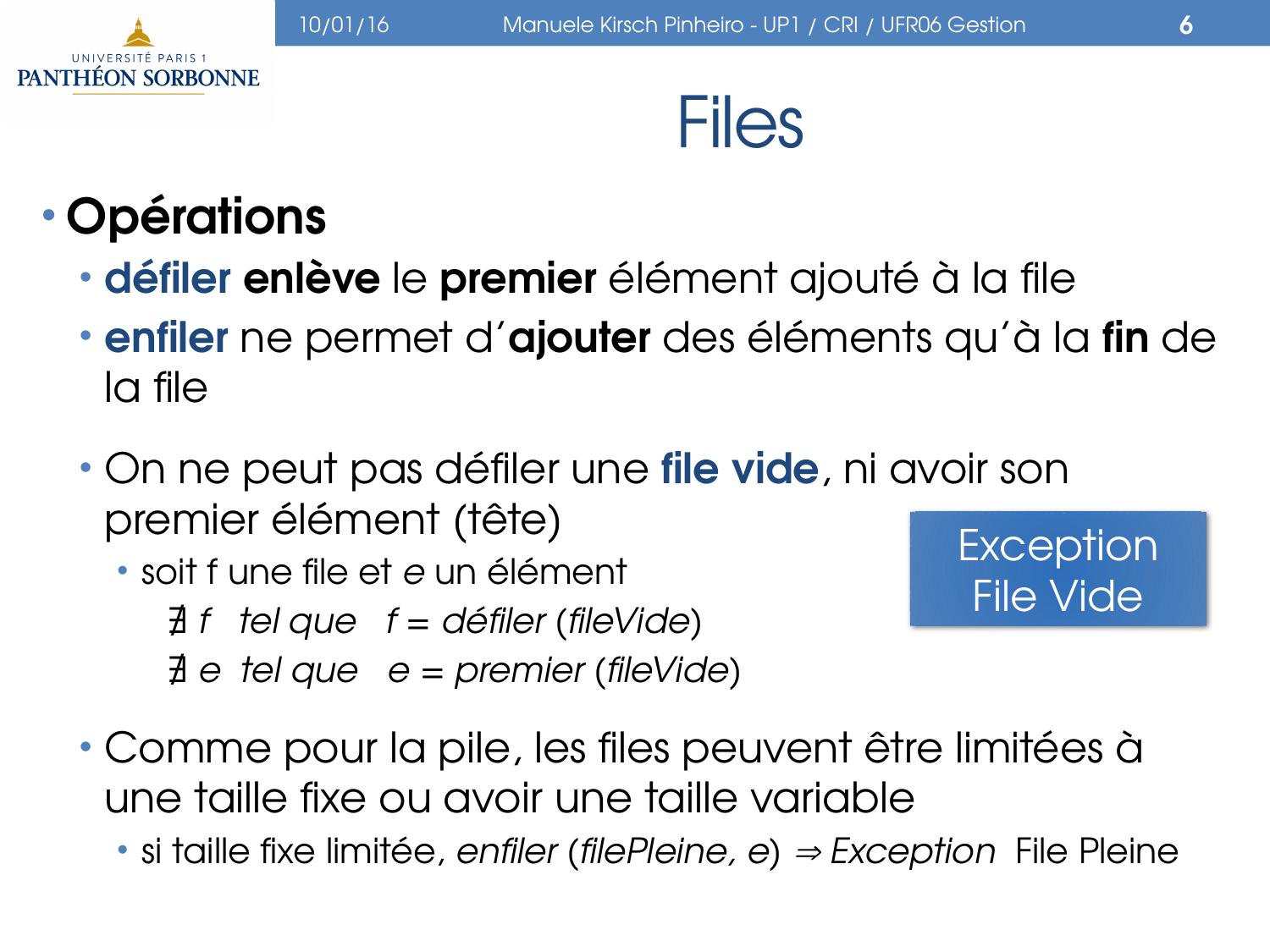

10/01/16
Manuele Kirsch Pinheiro - UP1 / CRI / UFR06 Gestion
6
# Files
Opérations
défiler enlève le premier élément ajouté à la file
enfiler ne permet d’ajouter des éléments qu’à la fin de la file
On ne peut pas défiler une file vide, ni avoir son premier élément (tête)
soit f une file et e un élément
∄ f   tel que   f = défiler (fileVide)
∄ e  tel que   e = premier (fileVide)
Comme pour la pile, les files peuvent être limitées à une taille fixe ou avoir une taille variable
si taille fixe limitée, enfiler (filePleine, e) ⇒ Exception  File Pleine
Exception
File Vide